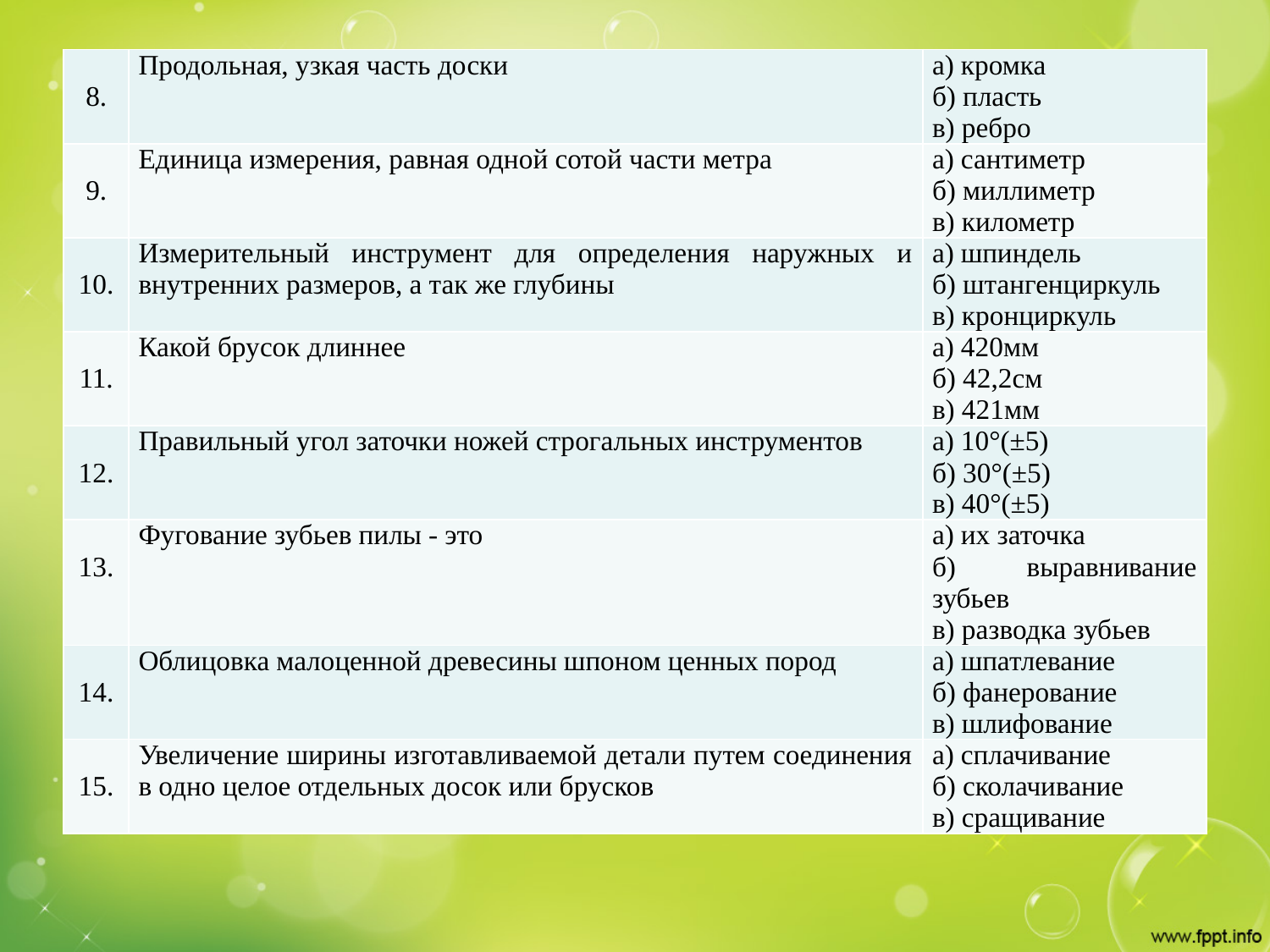

#
| 8. | Продольная, узкая часть доски | а) кромка б) пласть в) ребро |
| --- | --- | --- |
| 9. | Единица измерения, равная одной сотой части метра | а) сантиметр б) миллиметр в) километр |
| 10. | Измерительный инструмент для определения наружных и внутренних размеров, а так же глубины | а) шпиндель б) штангенциркуль в) кронциркуль |
| 11. | Какой брусок длиннее | а) 420мм б) 42,2см в) 421мм |
| 12. | Правильный угол заточки ножей строгальных инструментов | а) 10°(±5) б) 30°(±5) в) 40°(±5) |
| 13. | Фугование зубьев пилы - это | а) их заточка б) выравнивание зубьев в) разводка зубьев |
| 14. | Облицовка малоценной древесины шпоном ценных пород | а) шпатлевание б) фанерование в) шлифование |
| 15. | Увеличение ширины изготавливаемой детали путем соединения в одно целое отдельных досок или брусков | а) сплачивание б) сколачивание в) сращивание |